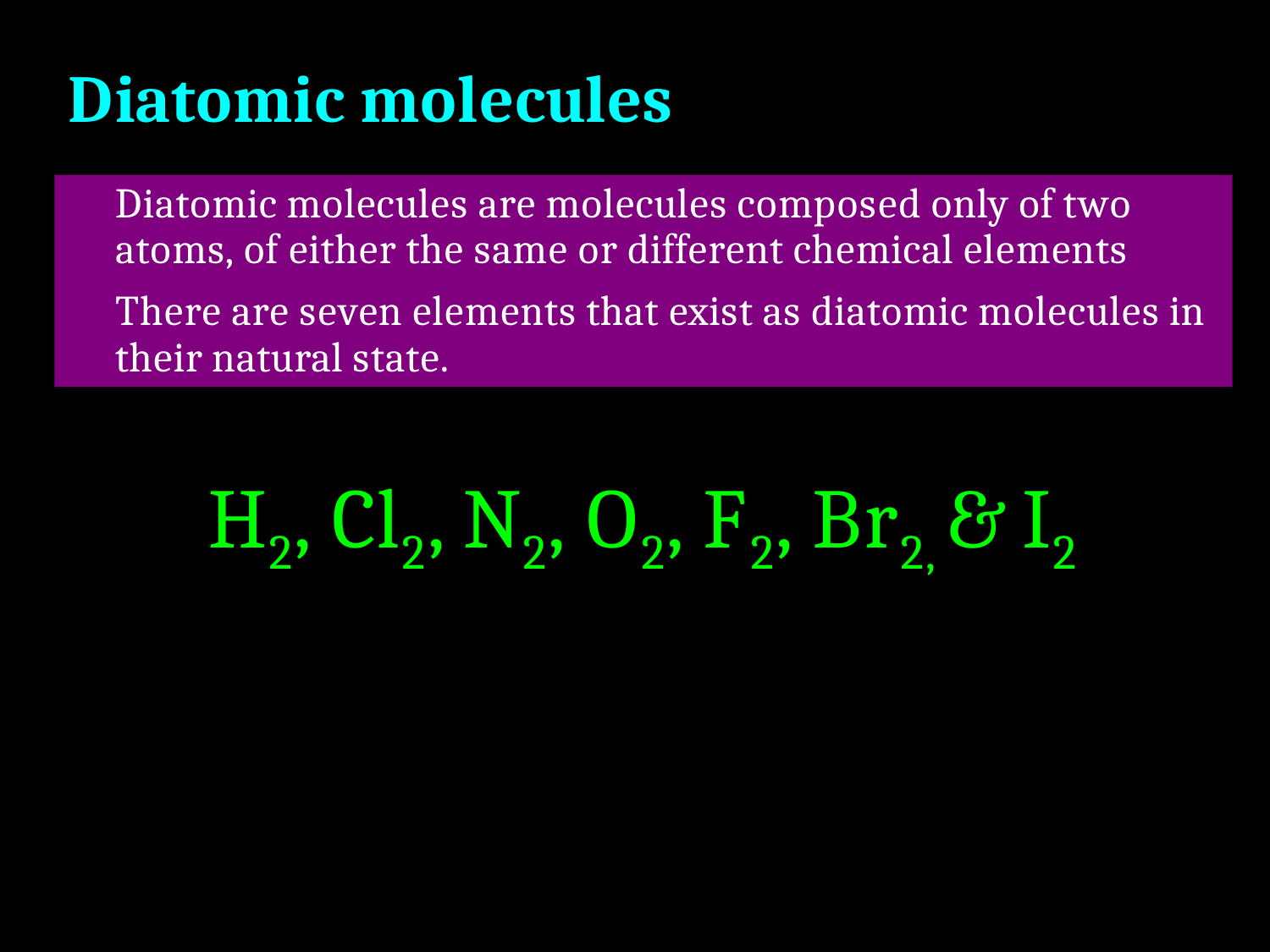

Diatomic molecules
Diatomic molecules are molecules composed only of two atoms, of either the same or different chemical elements
There are seven elements that exist as diatomic molecules in their natural state.
H2, Cl2, N2, O2, F2, Br2, & I2